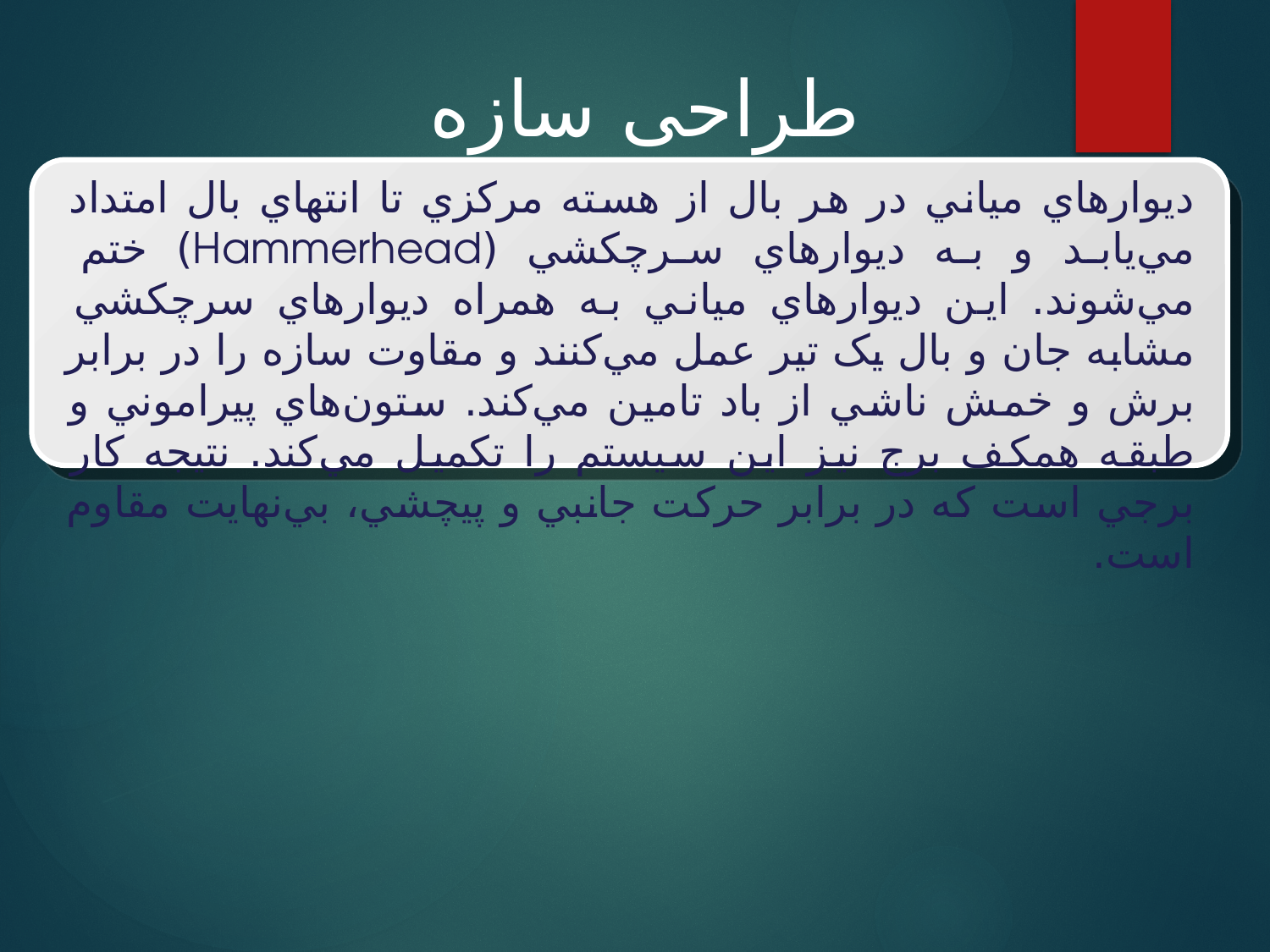

طراحی سازه

ديوارهاي مياني در هر بال از هسته مرکزي تا انتهاي بال امتداد مي‌يابد و به ديوارهاي سرچکشي (Hammerhead) ختم مي‌شوند. اين ديوارهاي مياني به همراه ديوارهاي سرچکشي مشابه جان و بال يک تير عمل مي‌کنند و مقاوت سازه را در برابر برش و خمش ناشي از باد تامين مي‌کند. ستون‌هاي پيراموني و طبقه همکف برج نيز اين سيستم را تکميل مي‌کند. نتيجه کار برجي است که در برابر حرکت جانبي و پيچشي، بي‌نهايت مقاوم است.